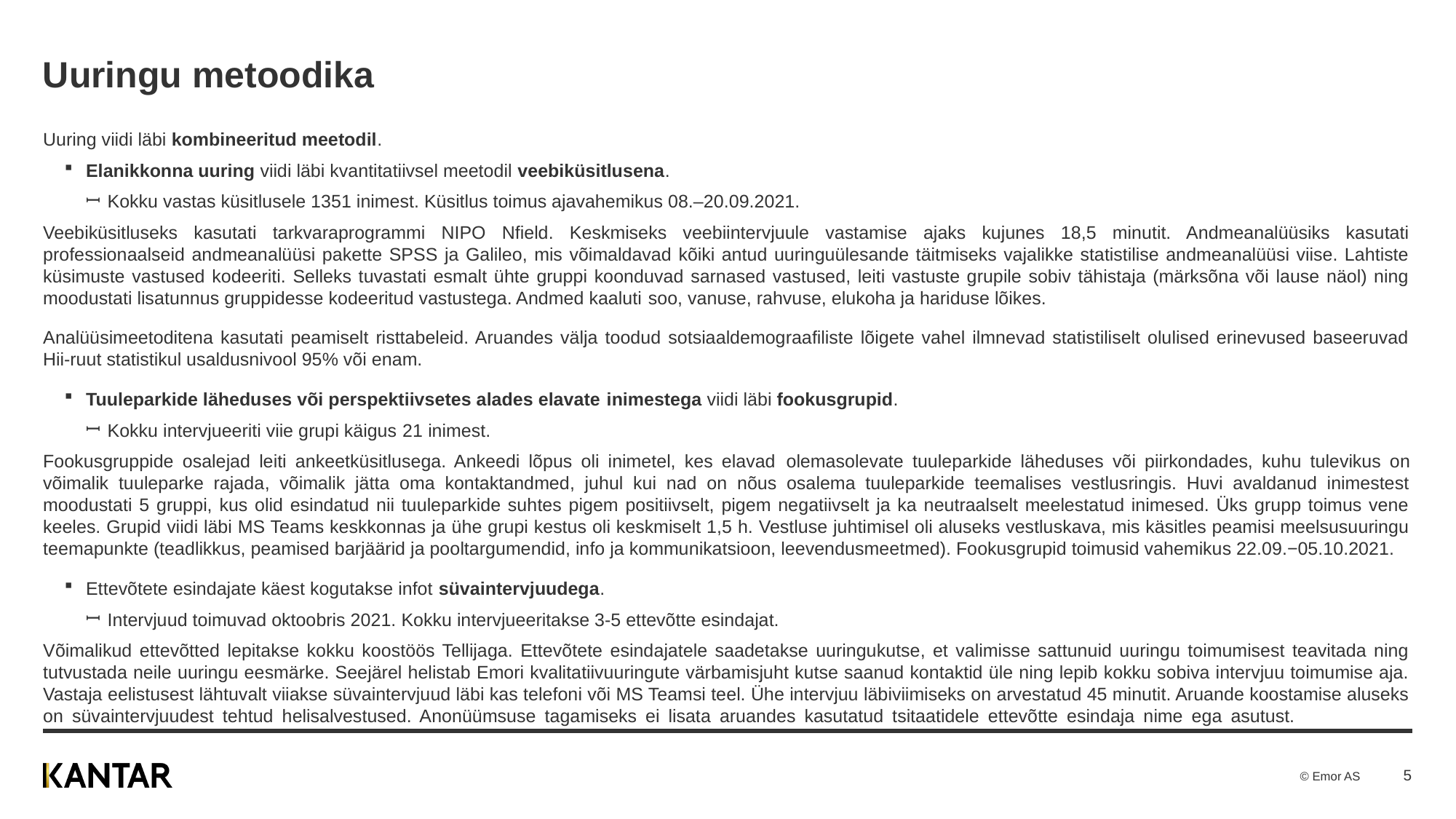

# Uuringu metoodika
Uuring viidi läbi kombineeritud meetodil.
Elanikkonna uuring viidi läbi kvantitatiivsel meetodil veebiküsitlusena.
Kokku vastas küsitlusele 1351 inimest. Küsitlus toimus ajavahemikus 08.–20.09.2021.
Veebiküsitluseks kasutati tarkvaraprogrammi NIPO Nfield. Keskmiseks veebiintervjuule vastamise ajaks kujunes 18,5 minutit. Andmeanalüüsiks kasutati professionaalseid andmeanalüüsi pakette SPSS ja Galileo, mis võimaldavad kõiki antud uuringuülesande täitmiseks vajalikke statistilise andmeanalüüsi viise. Lahtiste küsimuste vastused kodeeriti. Selleks tuvastati esmalt ühte gruppi koonduvad sarnased vastused, leiti vastuste grupile sobiv tähistaja (märksõna või lause näol) ning moodustati lisatunnus gruppidesse kodeeritud vastustega. Andmed kaaluti soo, vanuse, rahvuse, elukoha ja hariduse lõikes.
Analüüsimeetoditena kasutati peamiselt risttabeleid. Aruandes välja toodud sotsiaaldemograafiliste lõigete vahel ilmnevad statistiliselt olulised erinevused baseeruvad Hii-ruut statistikul usaldusnivool 95% või enam.
Tuuleparkide läheduses või perspektiivsetes alades elavate inimestega viidi läbi fookusgrupid.
Kokku intervjueeriti viie grupi käigus 21 inimest.
Fookusgruppide osalejad leiti ankeetküsitlusega. Ankeedi lõpus oli inimetel, kes elavad olemasolevate tuuleparkide läheduses või piirkondades, kuhu tulevikus on võimalik tuuleparke rajada, võimalik jätta oma kontaktandmed, juhul kui nad on nõus osalema tuuleparkide teemalises vestlusringis. Huvi avaldanud inimestest moodustati 5 gruppi, kus olid esindatud nii tuuleparkide suhtes pigem positiivselt, pigem negatiivselt ja ka neutraalselt meelestatud inimesed. Üks grupp toimus vene keeles. Grupid viidi läbi MS Teams keskkonnas ja ühe grupi kestus oli keskmiselt 1,5 h. Vestluse juhtimisel oli aluseks vestluskava, mis käsitles peamisi meelsusuuringu teemapunkte (teadlikkus, peamised barjäärid ja pooltargumendid, info ja kommunikatsioon, leevendusmeetmed). Fookusgrupid toimusid vahemikus 22.09.−05.10.2021.
Ettevõtete esindajate käest kogutakse infot süvaintervjuudega.
Intervjuud toimuvad oktoobris 2021. Kokku intervjueeritakse 3-5 ettevõtte esindajat.
Võimalikud ettevõtted lepitakse kokku koostöös Tellijaga. Ettevõtete esindajatele saadetakse uuringukutse, et valimisse sattunuid uuringu toimumisest teavitada ning tutvustada neile uuringu eesmärke. Seejärel helistab Emori kvalitatiivuuringute värbamisjuht kutse saanud kontaktid üle ning lepib kokku sobiva intervjuu toimumise aja. Vastaja eelistusest lähtuvalt viiakse süvaintervjuud läbi kas telefoni või MS Teamsi teel. Ühe intervjuu läbiviimiseks on arvestatud 45 minutit. Aruande koostamise aluseks on süvaintervjuudest tehtud helisalvestused. Anonüümsuse tagamiseks ei lisata aruandes kasutatud tsitaatidele ettevõtte esindaja nime ega asutust.
5